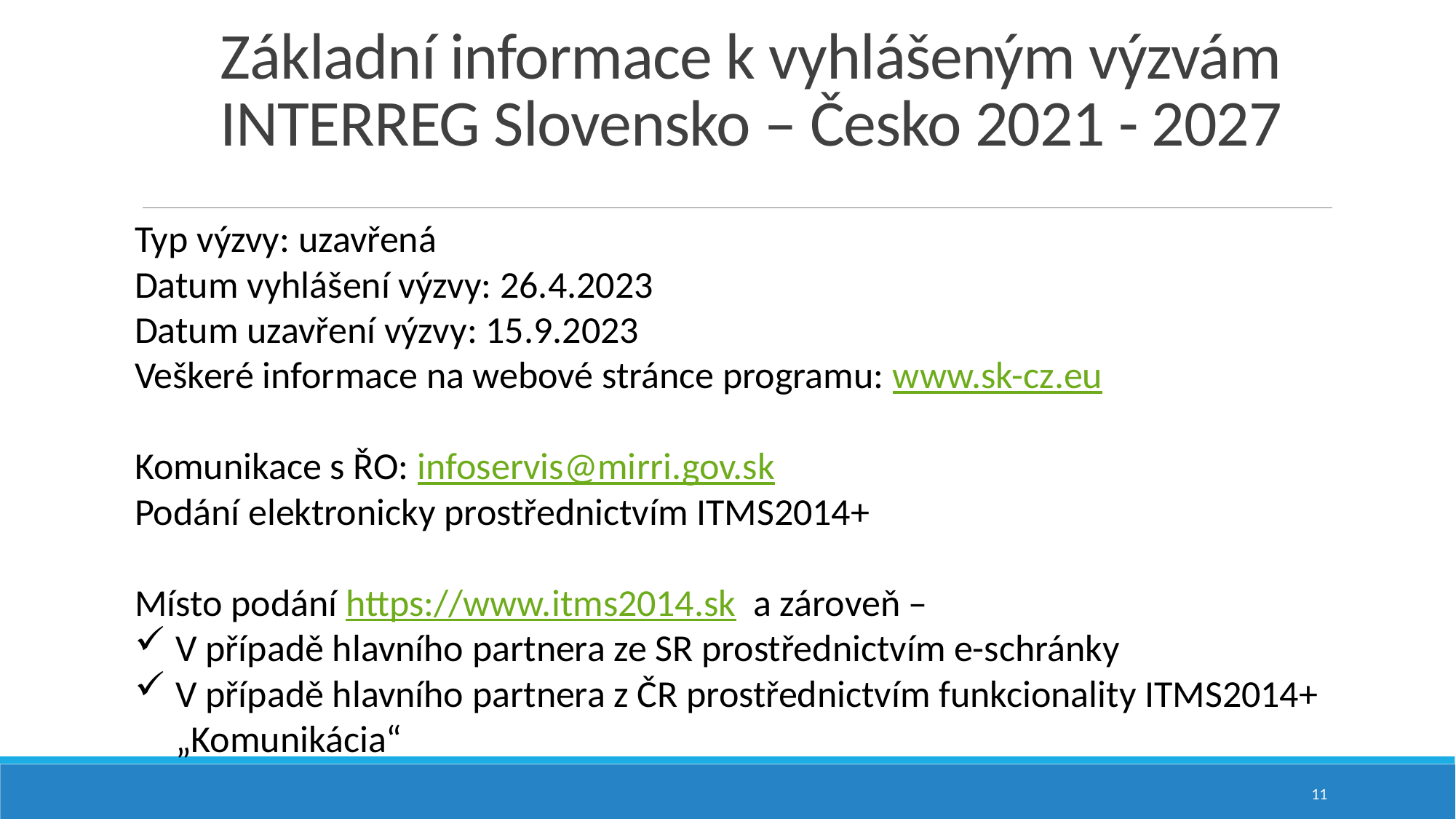

# Základní informace k vyhlášeným výzvám INTERREG Slovensko – Česko 2021 - 2027
Typ výzvy: uzavřená
Datum vyhlášení výzvy: 26.4.2023
Datum uzavření výzvy: 15.9.2023
Veškeré informace na webové stránce programu: www.sk-cz.eu

Komunikace s ŘO: infoservis@mirri.gov.sk
Podání elektronicky prostřednictvím ITMS2014+

Místo podání https://www.itms2014.sk  a zároveň –
V případě hlavního partnera ze SR prostřednictvím e-schránky
V případě hlavního partnera z ČR prostřednictvím funkcionality ITMS2014+ „Komunikácia“
11